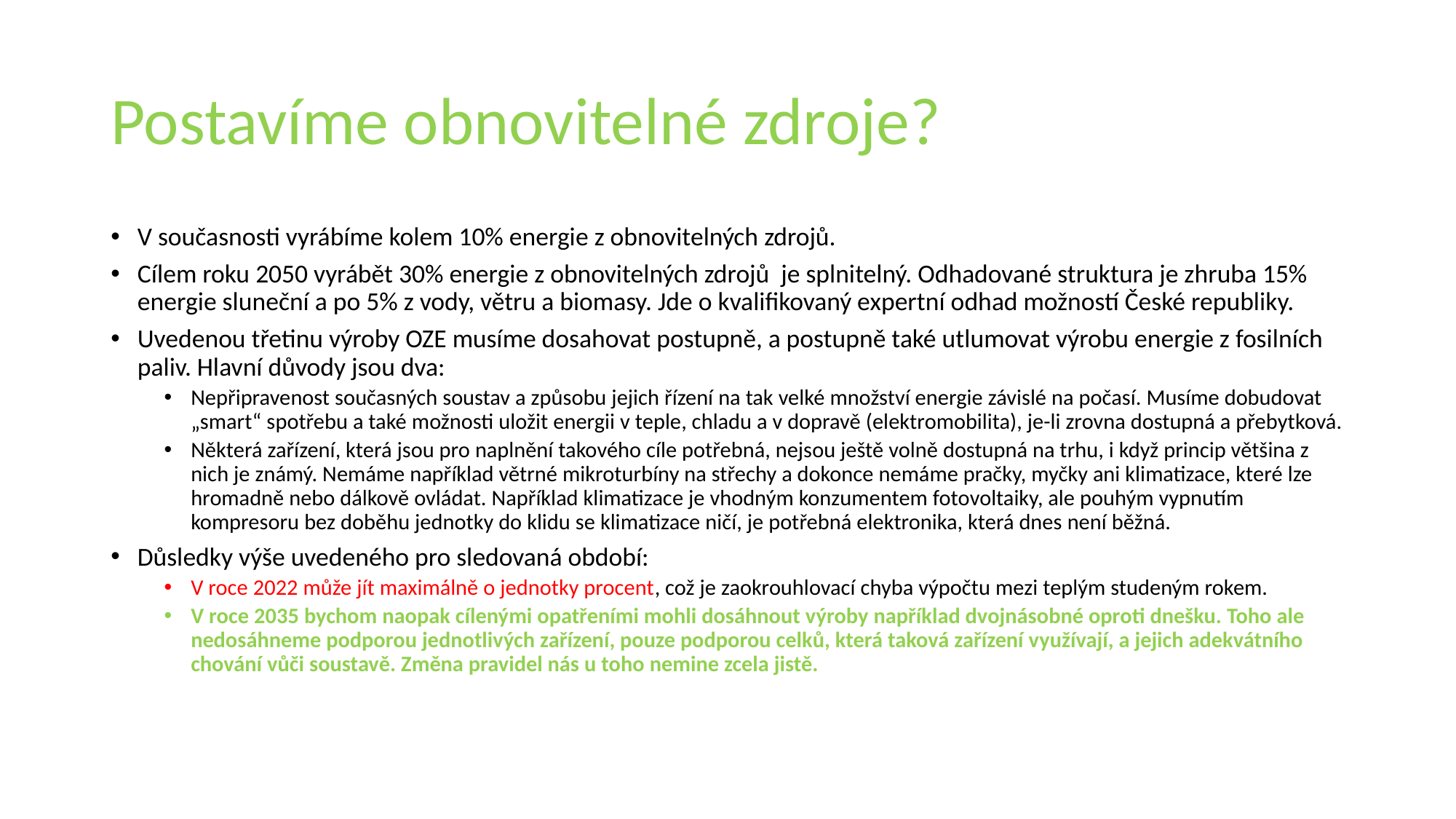

# Postavíme obnovitelné zdroje?
V současnosti vyrábíme kolem 10% energie z obnovitelných zdrojů.
Cílem roku 2050 vyrábět 30% energie z obnovitelných zdrojů  je splnitelný. Odhadované struktura je zhruba 15% energie sluneční a po 5% z vody, větru a biomasy. Jde o kvalifikovaný expertní odhad možností České republiky.
Uvedenou třetinu výroby OZE musíme dosahovat postupně, a postupně také utlumovat výrobu energie z fosilních paliv. Hlavní důvody jsou dva:
Nepřipravenost současných soustav a způsobu jejich řízení na tak velké množství energie závislé na počasí. Musíme dobudovat „smart“ spotřebu a také možnosti uložit energii v teple, chladu a v dopravě (elektromobilita), je-li zrovna dostupná a přebytková.
Některá zařízení, která jsou pro naplnění takového cíle potřebná, nejsou ještě volně dostupná na trhu, i když princip většina z nich je známý. Nemáme například větrné mikroturbíny na střechy a dokonce nemáme pračky, myčky ani klimatizace, které lze hromadně nebo dálkově ovládat. Například klimatizace je vhodným konzumentem fotovoltaiky, ale pouhým vypnutím kompresoru bez doběhu jednotky do klidu se klimatizace ničí, je potřebná elektronika, která dnes není běžná.
Důsledky výše uvedeného pro sledovaná období:
V roce 2022 může jít maximálně o jednotky procent, což je zaokrouhlovací chyba výpočtu mezi teplým studeným rokem.
V roce 2035 bychom naopak cílenými opatřeními mohli dosáhnout výroby například dvojnásobné oproti dnešku. Toho ale nedosáhneme podporou jednotlivých zařízení, pouze podporou celků, která taková zařízení využívají, a jejich adekvátního chování vůči soustavě. Změna pravidel nás u toho nemine zcela jistě.